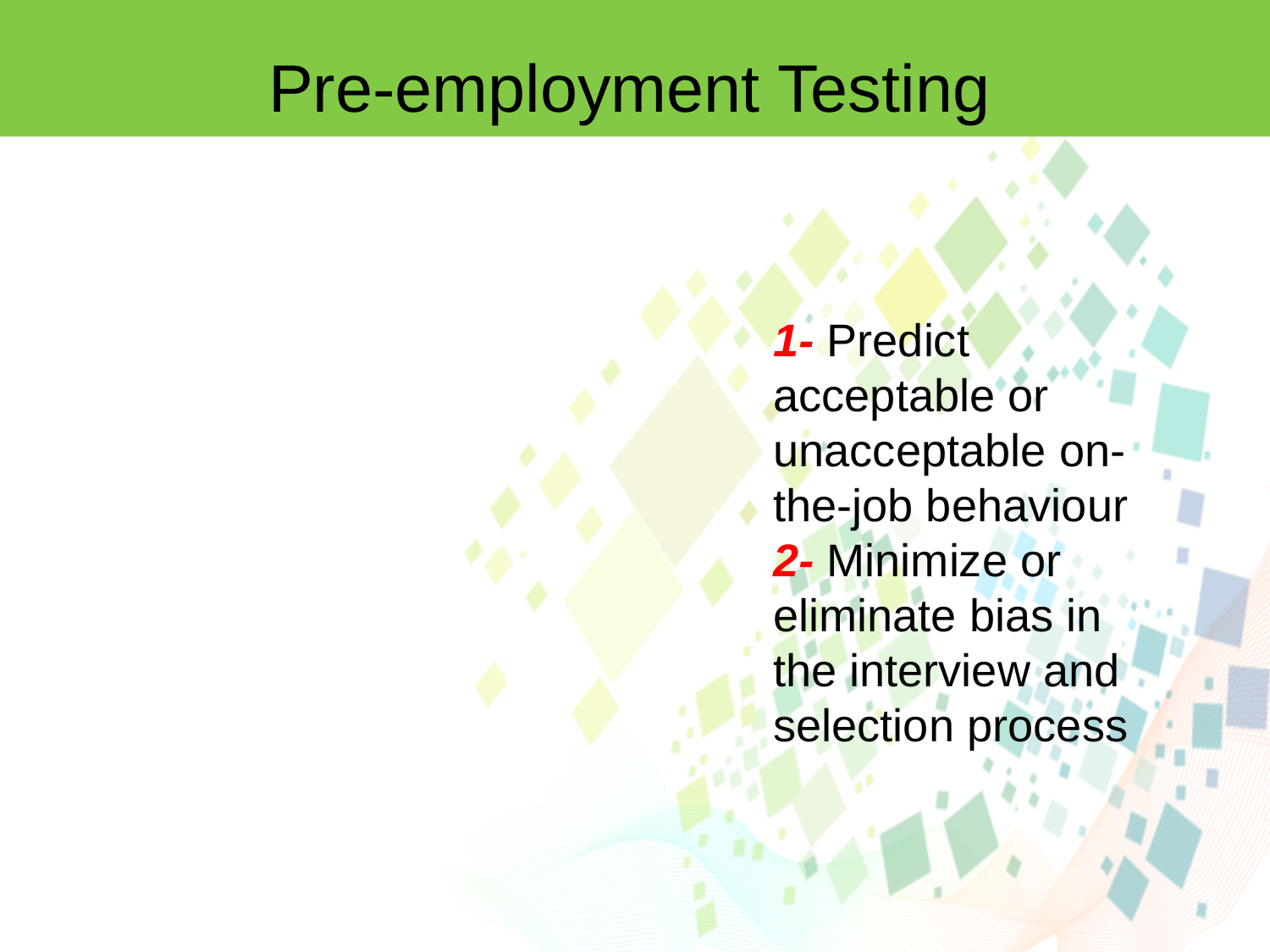

Pre-employment Testing
1- Predict acceptable or unacceptable on-the-job behaviour
2- Minimize or eliminate bias in the interview and selection process